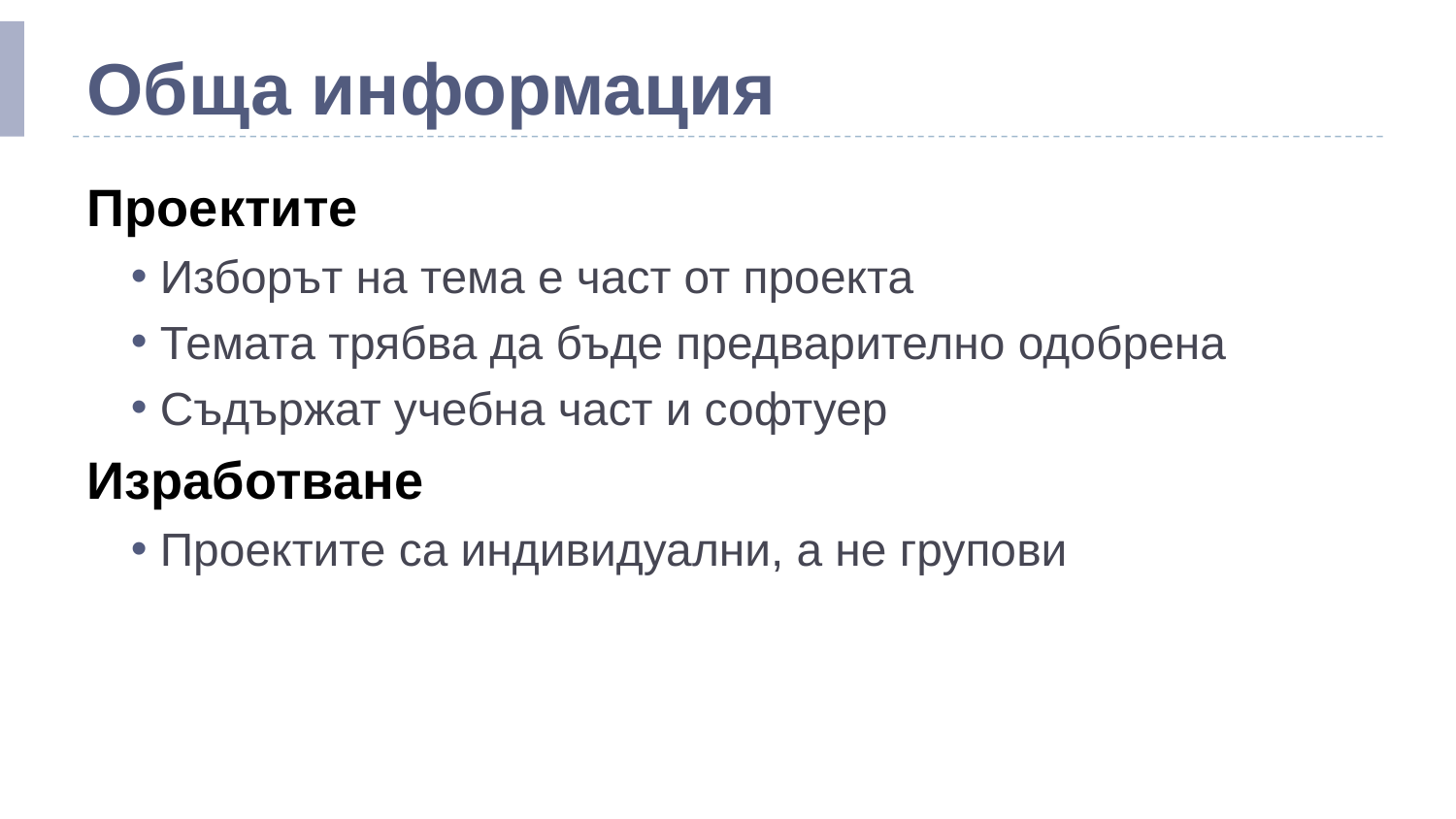

# Обща информация
Проектите
Изборът на тема е част от проекта
Темата трябва да бъде предварително одобрена
Съдържат учебна част и софтуер
Изработване
Проектите са индивидуални, а не групови